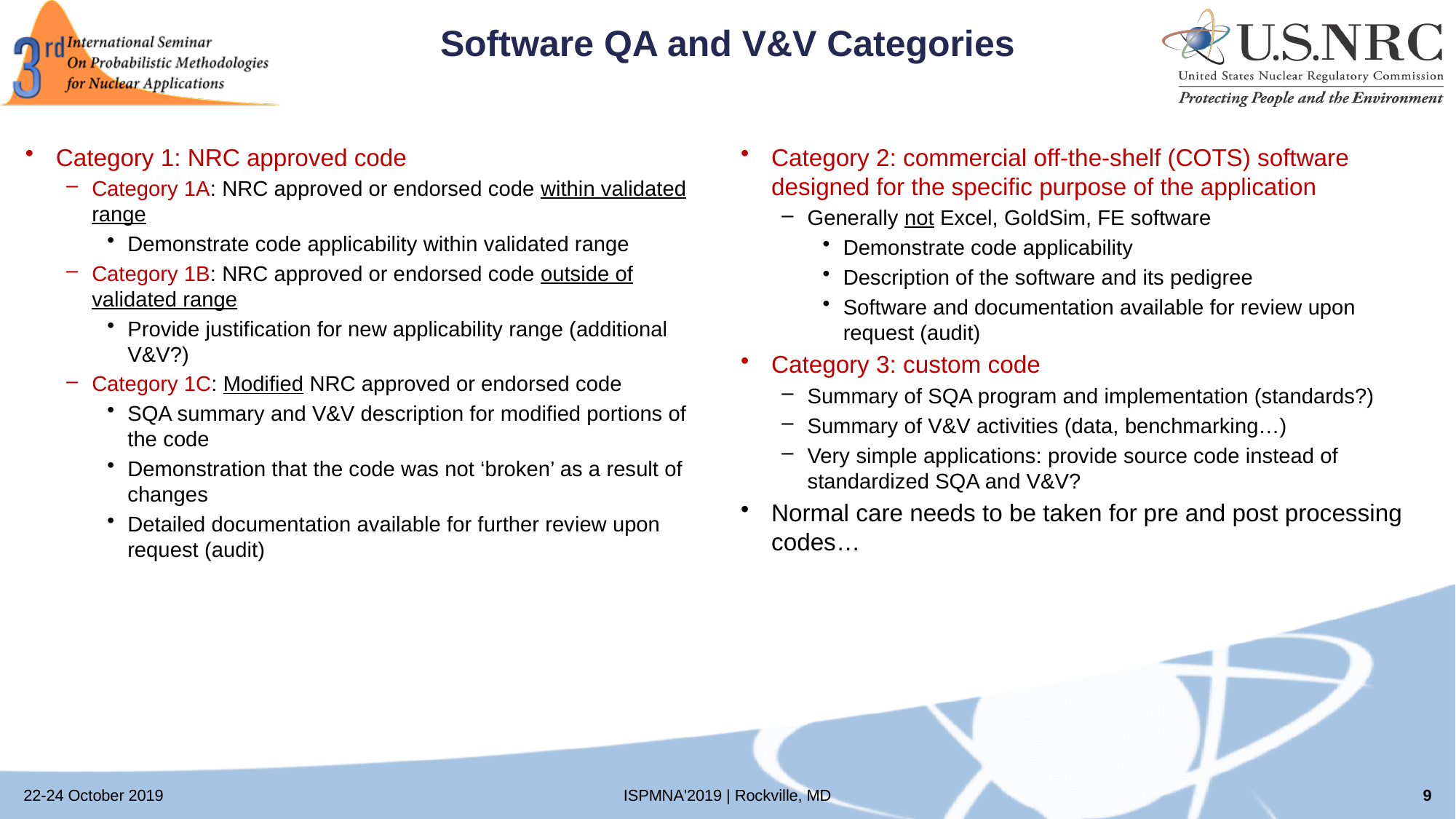

# Software QA and V&V Categories
Category 1: NRC approved code
Category 1A: NRC approved or endorsed code within validated range
Demonstrate code applicability within validated range
Category 1B: NRC approved or endorsed code outside of validated range
Provide justification for new applicability range (additional V&V?)
Category 1C: Modified NRC approved or endorsed code
SQA summary and V&V description for modified portions of the code
Demonstration that the code was not ‘broken’ as a result of changes
Detailed documentation available for further review upon request (audit)
Category 2: commercial off-the-shelf (COTS) software designed for the specific purpose of the application
Generally not Excel, GoldSim, FE software
Demonstrate code applicability
Description of the software and its pedigree
Software and documentation available for review upon request (audit)
Category 3: custom code
Summary of SQA program and implementation (standards?)
Summary of V&V activities (data, benchmarking…)
Very simple applications: provide source code instead of standardized SQA and V&V?
Normal care needs to be taken for pre and post processing codes…

22-24 October 2019
ISPMNA'2019 | Rockville, MD
9